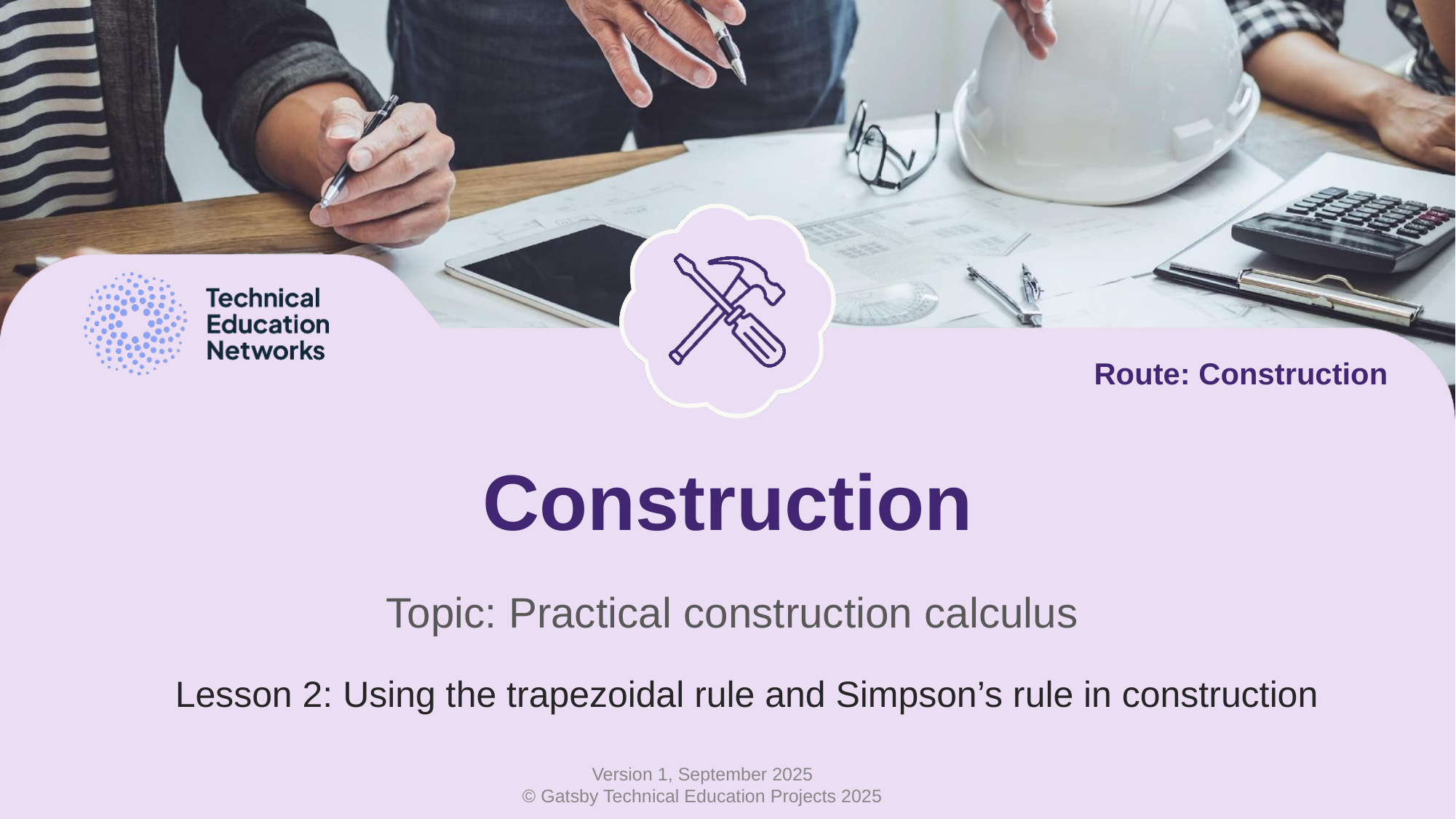

Route: Construction
# Construction
Topic: Practical construction calculus
Lesson 2: Using the trapezoidal rule and Simpson’s rule in construction